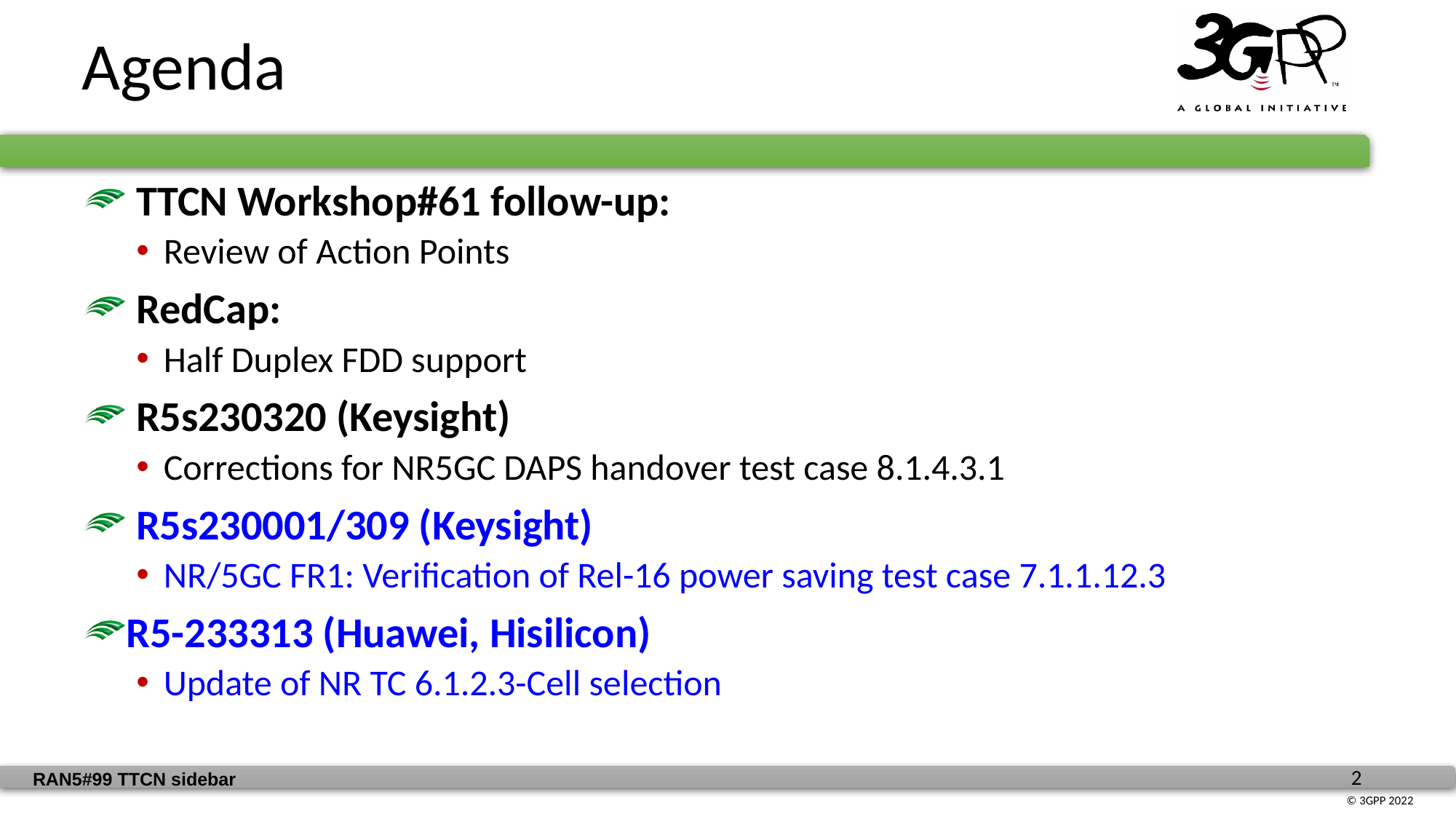

Agenda
 TTCN Workshop#61 follow-up:
Review of Action Points
 RedCap:
Half Duplex FDD support
 R5s230320 (Keysight)
Corrections for NR5GC DAPS handover test case 8.1.4.3.1
 R5s230001/309 (Keysight)
NR/5GC FR1: Verification of Rel-16 power saving test case 7.1.1.12.3
R5-233313 (Huawei, Hisilicon)
Update of NR TC 6.1.2.3-Cell selection